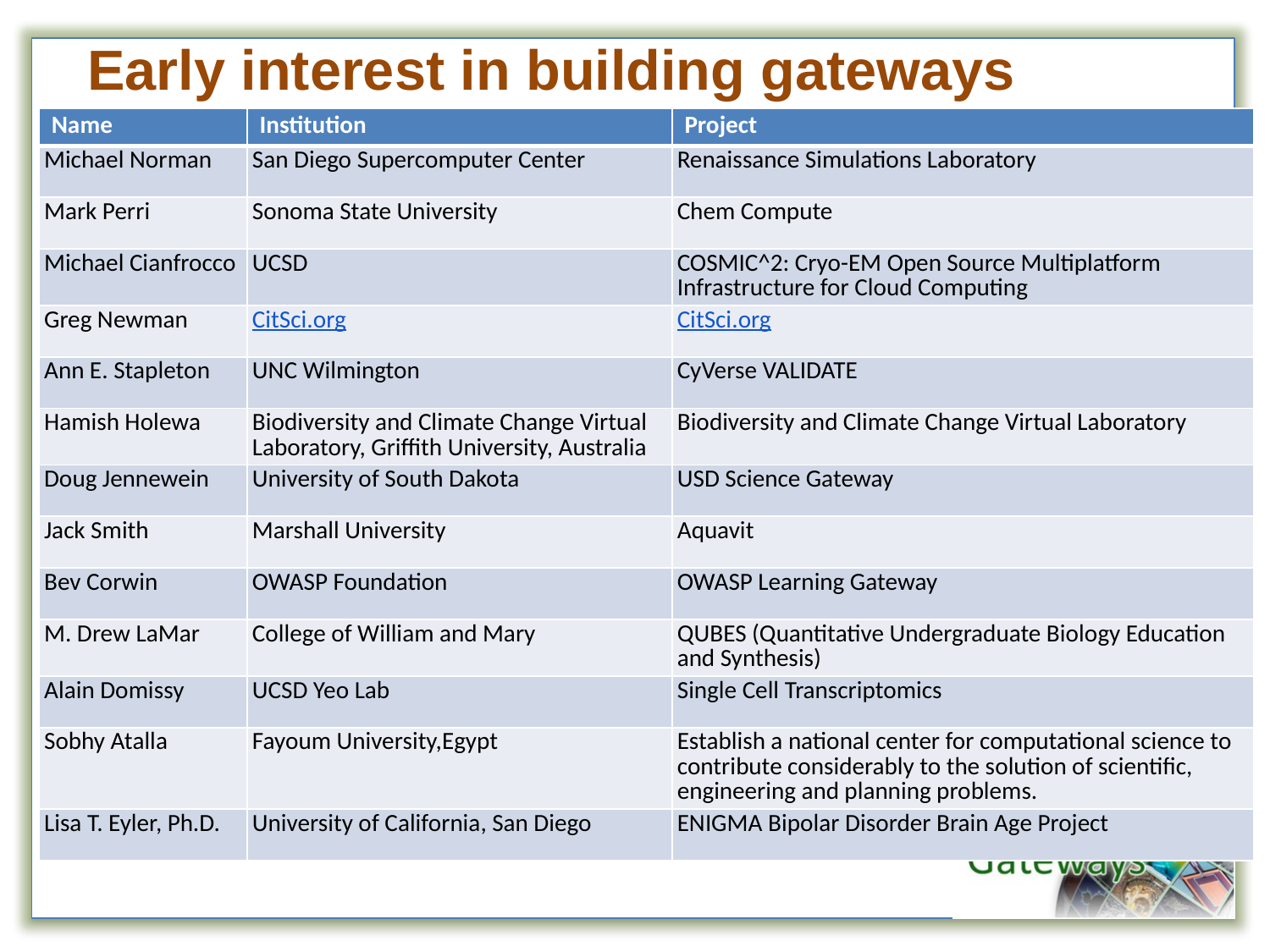

# Early interest in building gateways
| Name | Institution | Project |
| --- | --- | --- |
| Michael Norman | San Diego Supercomputer Center | Renaissance Simulations Laboratory |
| Mark Perri | Sonoma State University | Chem Compute |
| Michael Cianfrocco | UCSD | COSMIC^2: Cryo-EM Open Source Multiplatform Infrastructure for Cloud Computing |
| Greg Newman | CitSci.org | CitSci.org |
| Ann E. Stapleton | UNC Wilmington | CyVerse VALIDATE |
| Hamish Holewa | Biodiversity and Climate Change Virtual Laboratory, Griffith University, Australia | Biodiversity and Climate Change Virtual Laboratory |
| Doug Jennewein | University of South Dakota | USD Science Gateway |
| Jack Smith | Marshall University | Aquavit |
| Bev Corwin | OWASP Foundation | OWASP Learning Gateway |
| M. Drew LaMar | College of William and Mary | QUBES (Quantitative Undergraduate Biology Education and Synthesis) |
| Alain Domissy | UCSD Yeo Lab | Single Cell Transcriptomics |
| Sobhy Atalla | Fayoum University,Egypt | Establish a national center for computational science to contribute considerably to the solution of scientific, engineering and planning problems. |
| Lisa T. Eyler, Ph.D. | University of California, San Diego | ENIGMA Bipolar Disorder Brain Age Project |